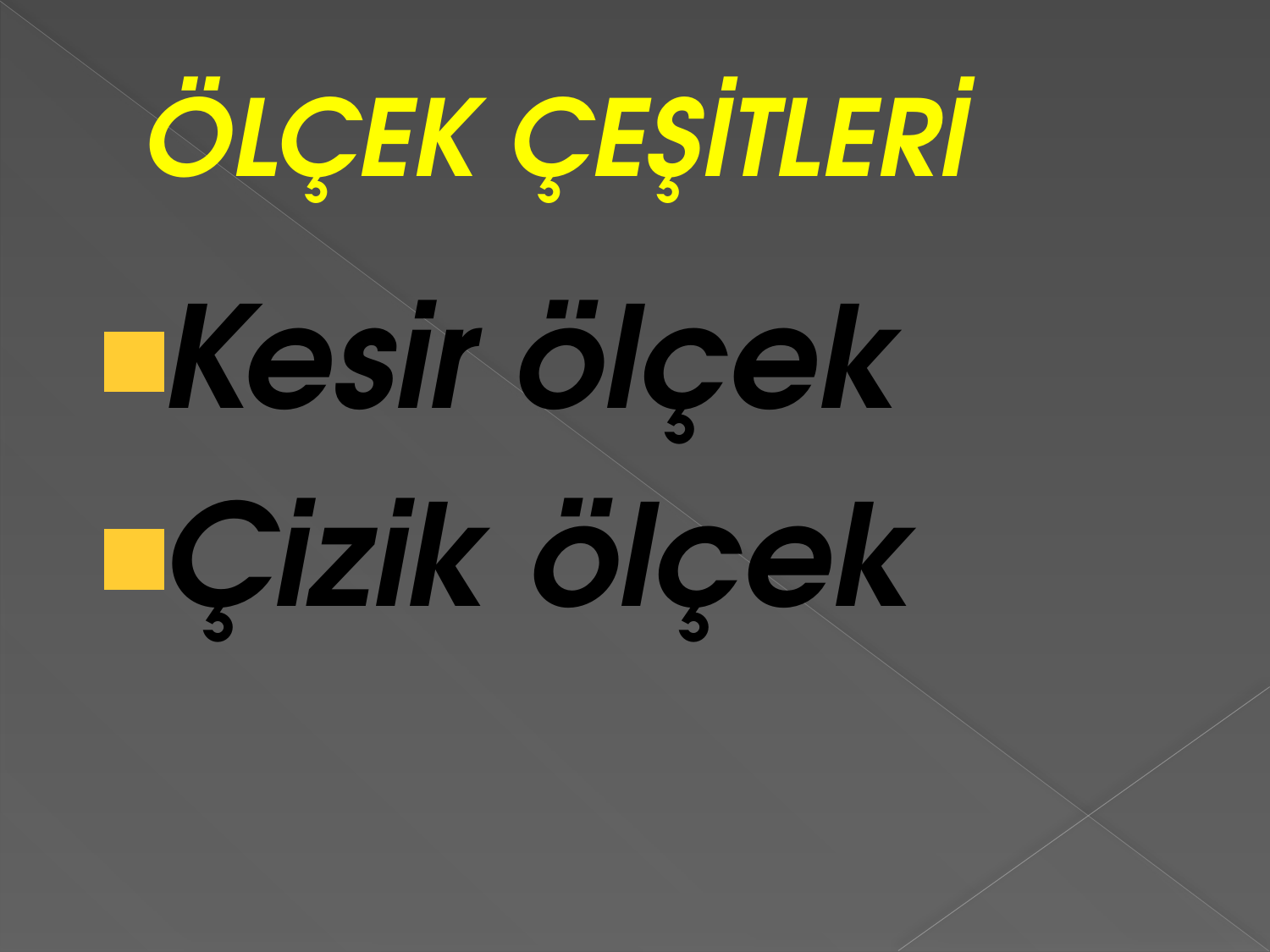

# ÖLÇEK ÇEŞİTLERİ
Kesir ölçek
Çizik ölçek